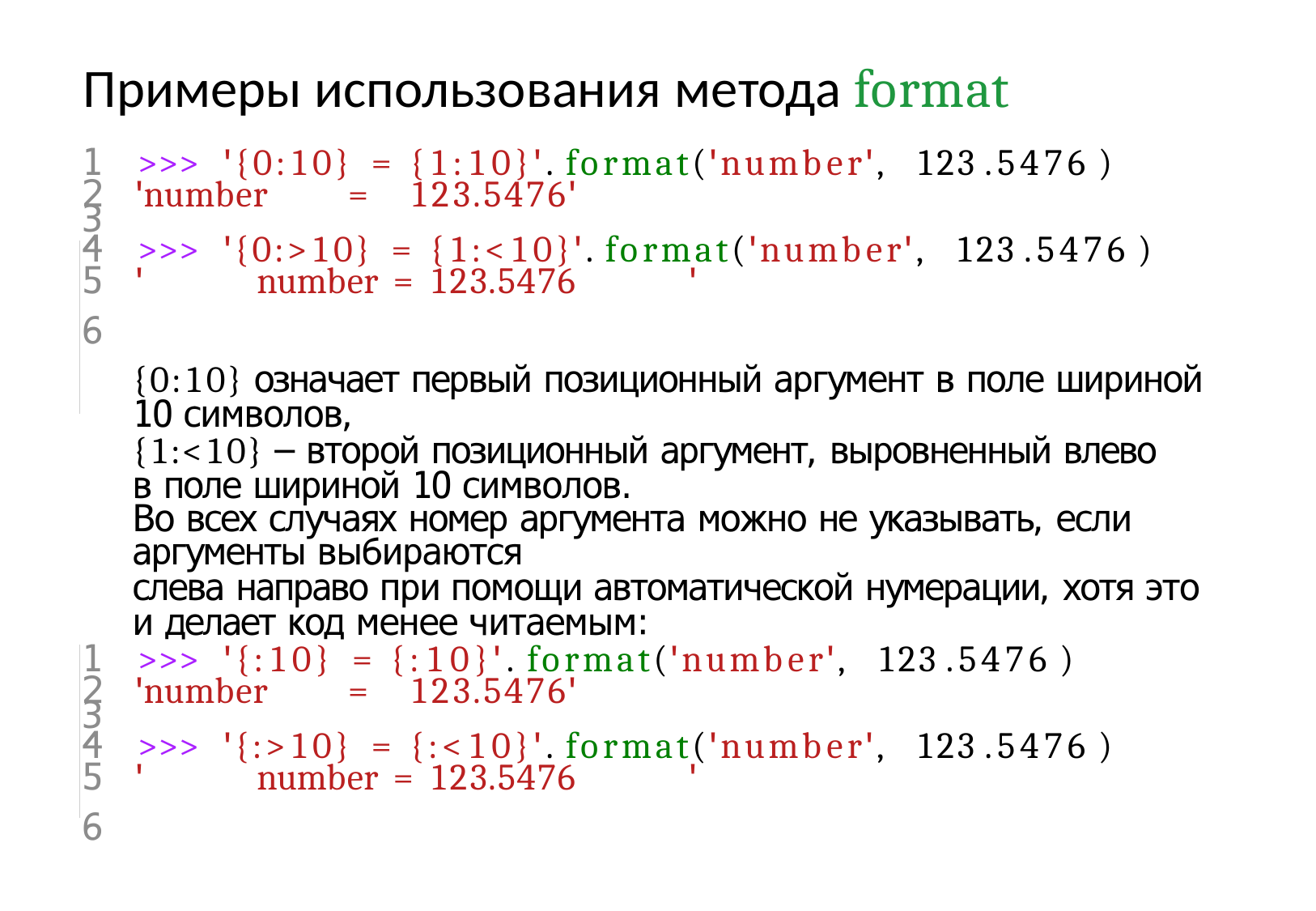

# Примеры использования метода format
1	>>>  '{0:10} = {1:10}'. format('number',  123 .5476 )
2	'number	=	123.5476'
3
4	>>>  '{0:>10} = {1:<10}'. format('number',  123 .5476 )
5	'	number = 123.5476	'
6
{0:10} означает первый позиционный аргумент в поле шириной 10 символов,
{1:<10} – второй позиционный аргумент, выровненный влево в поле шириной 10 символов.
Во всех случаях номер аргумента можно не указывать, если аргументы выбираются
слева направо при помощи автоматической нумерации, хотя это и делает код менее читаемым:
1	>>>  '{:10} = {:10}'. format('number',  123 .5476 )
2	'number	=	123.5476'
3
4	>>>  '{:>10} = {:<10}'. format('number',  123 .5476 )
5	'	number = 123.5476	'
6